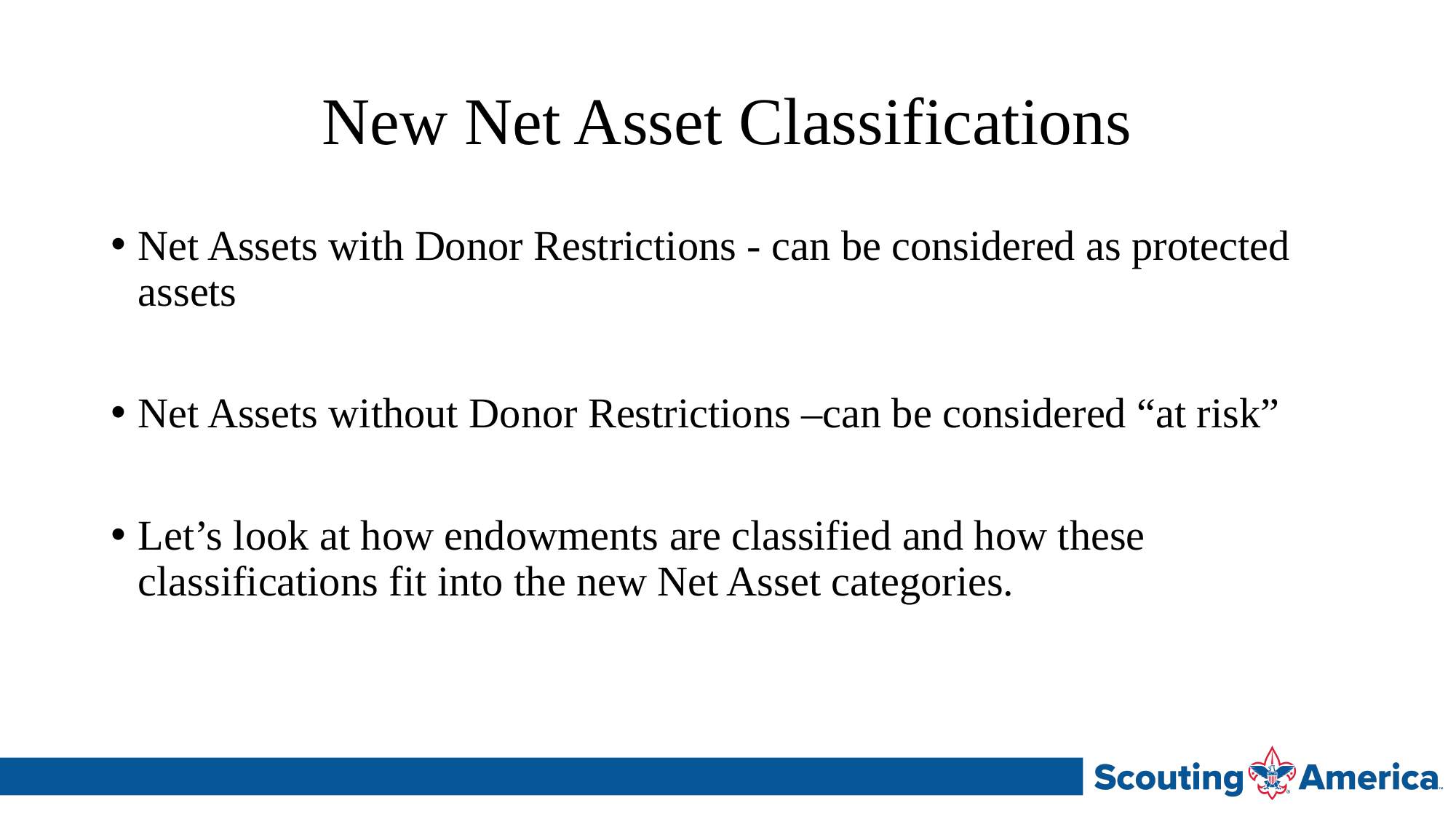

# New Net Asset Classifications
Net Assets with Donor Restrictions - can be considered as protected assets

Net Assets without Donor Restrictions –can be considered “at risk”

Let’s look at how endowments are classified and how these classifications fit into the new Net Asset categories.